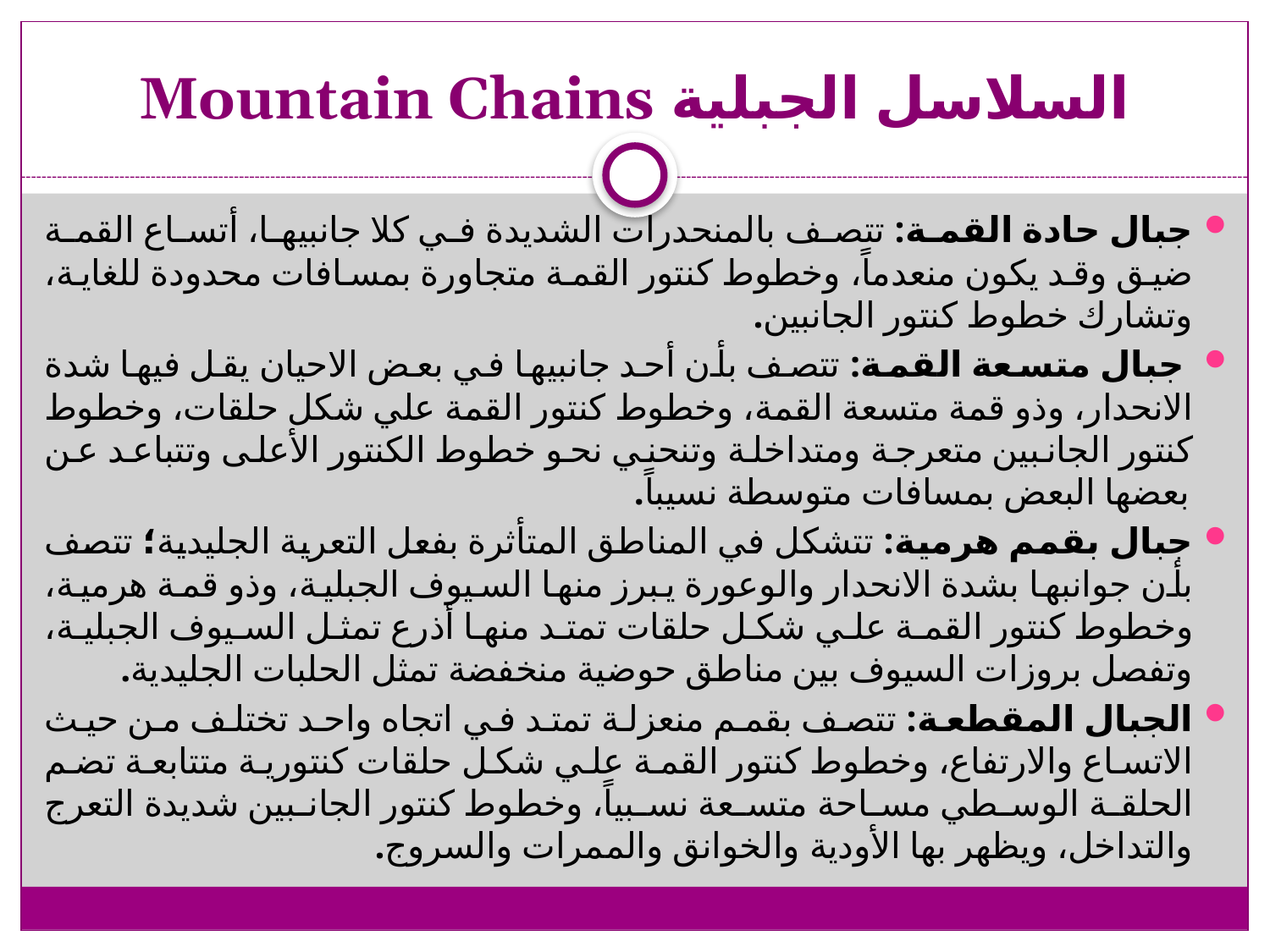

# السلاسل الجبلية Mountain Chains
جبال حادة القمة: تتصف بالمنحدرات الشديدة في كلا جانبيها، أتساع القمة ضيق وقد يكون منعدماً، وخطوط كنتور القمة متجاورة بمسافات محدودة للغاية، وتشارك خطوط كنتور الجانبين.
 جبال متسعة القمة: تتصف بأن أحد جانبيها في بعض الاحيان يقل فيها شدة الانحدار، وذو قمة متسعة القمة، وخطوط كنتور القمة علي شكل حلقات، وخطوط كنتور الجانبين متعرجة ومتداخلة وتنحني نحو خطوط الكنتور الأعلى وتتباعد عن بعضها البعض بمسافات متوسطة نسيباً.
جبال بقمم هرمية: تتشكل في المناطق المتأثرة بفعل التعرية الجليدية؛ تتصف بأن جوانبها بشدة الانحدار والوعورة يبرز منها السيوف الجبلية، وذو قمة هرمية، وخطوط كنتور القمة علي شكل حلقات تمتد منها أذرع تمثل السيوف الجبلية، وتفصل بروزات السيوف بين مناطق حوضية منخفضة تمثل الحلبات الجليدية.
الجبال المقطعة: تتصف بقمم منعزلة تمتد في اتجاه واحد تختلف من حيث الاتساع والارتفاع، وخطوط كنتور القمة علي شكل حلقات كنتورية متتابعة تضم الحلقة الوسطي مساحة متسعة نسبياً، وخطوط كنتور الجانبين شديدة التعرج والتداخل، ويظهر بها الأودية والخوانق والممرات والسروج.